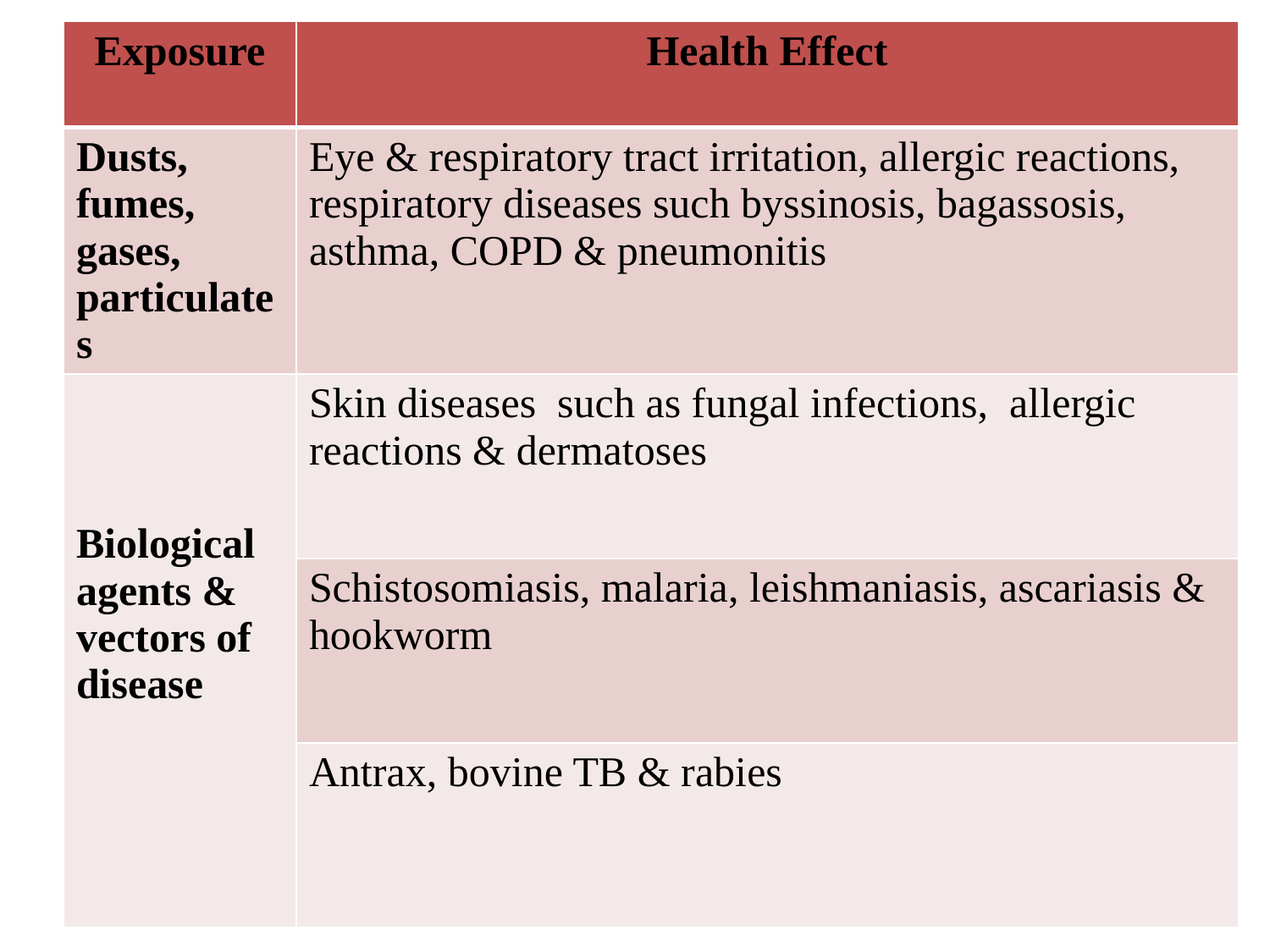

| Exposure | Health Effect |
| --- | --- |
| Dusts, fumes, gases, particulates | Eye & respiratory tract irritation, allergic reactions, respiratory diseases such byssinosis, bagassosis, asthma, COPD & pneumonitis |
| Biological agents & vectors of disease | Skin diseases such as fungal infections, allergic reactions & dermatoses |
|  | Schistosomiasis, malaria, leishmaniasis, ascariasis & hookworm |
|  | Antrax, bovine TB & rabies |